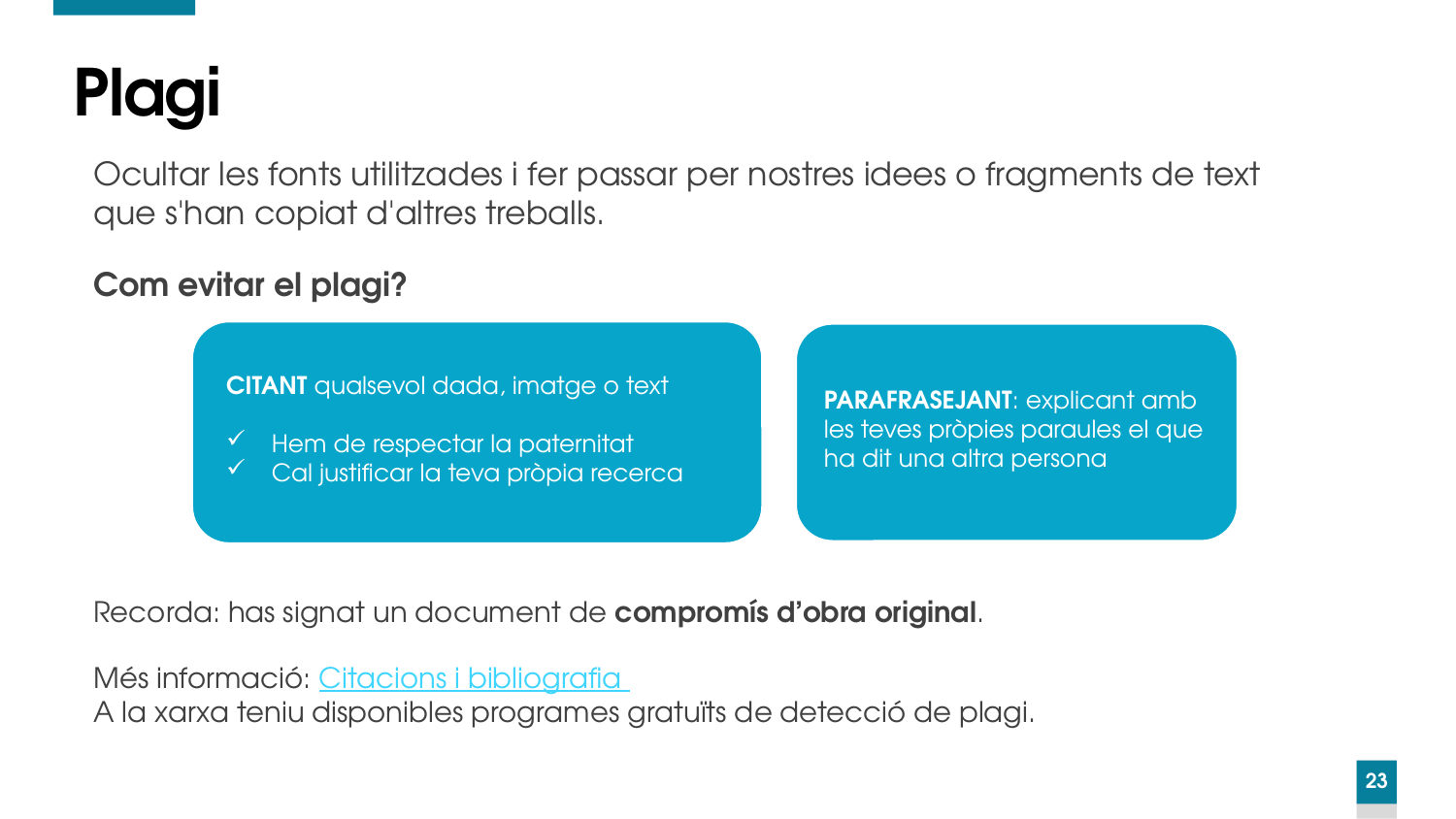

# Plagi
Ocultar les fonts utilitzades i fer passar per nostres idees o fragments de text que s'han copiat d'altres treballs.
Com evitar el plagi?

Recorda: has signat un document de compromís d’obra original.
Més informació: Citacions i bibliografia
A la xarxa teniu disponibles programes gratuïts de detecció de plagi.

CITANT qualsevol dada, imatge o text

Hem de respectar la paternitat
Cal justificar la teva pròpia recerca

PARAFRASEJANT: explicant amb les teves pròpies paraules el que ha dit una altra persona